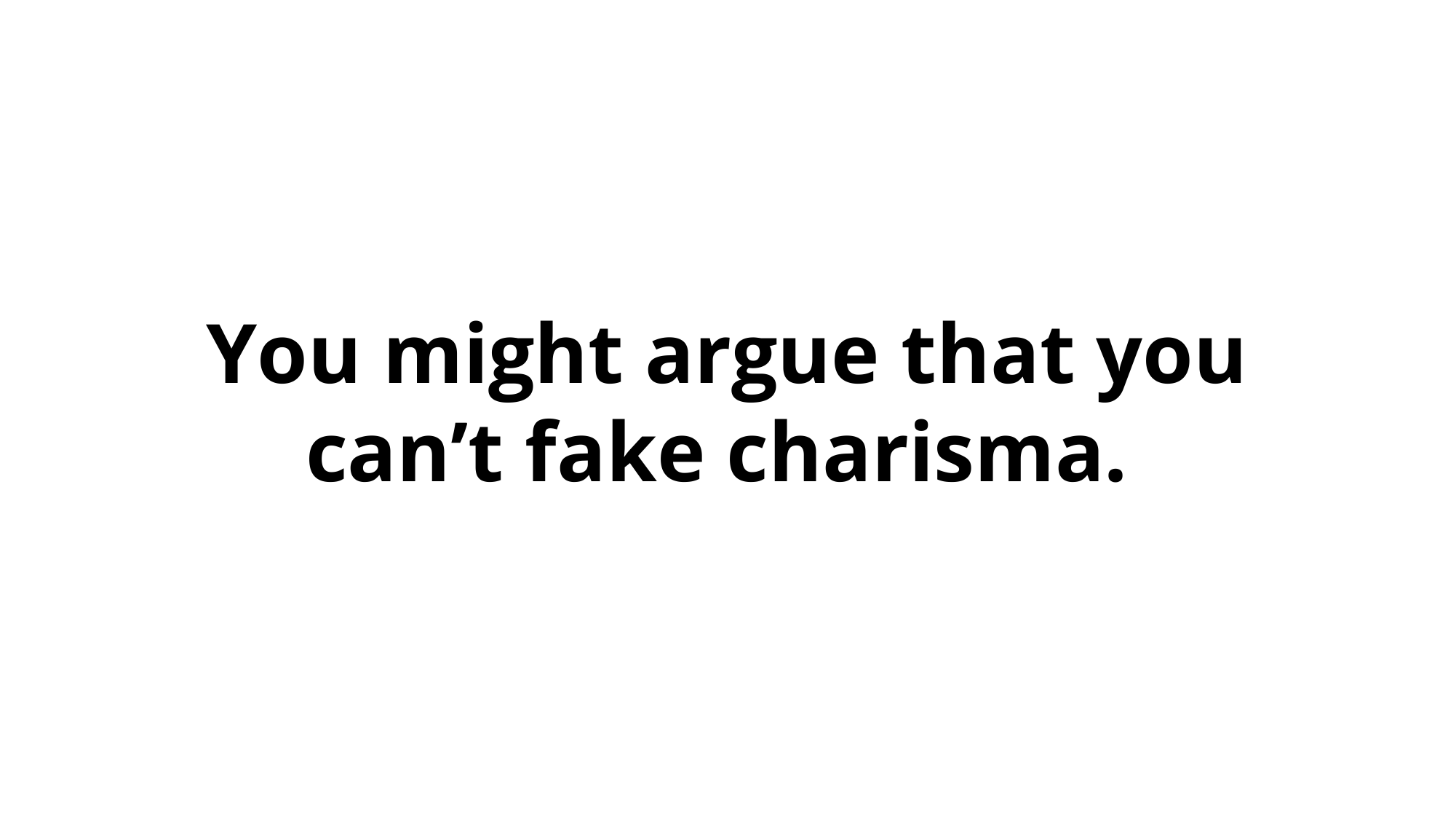

You might argue that you can’t fake charisma.